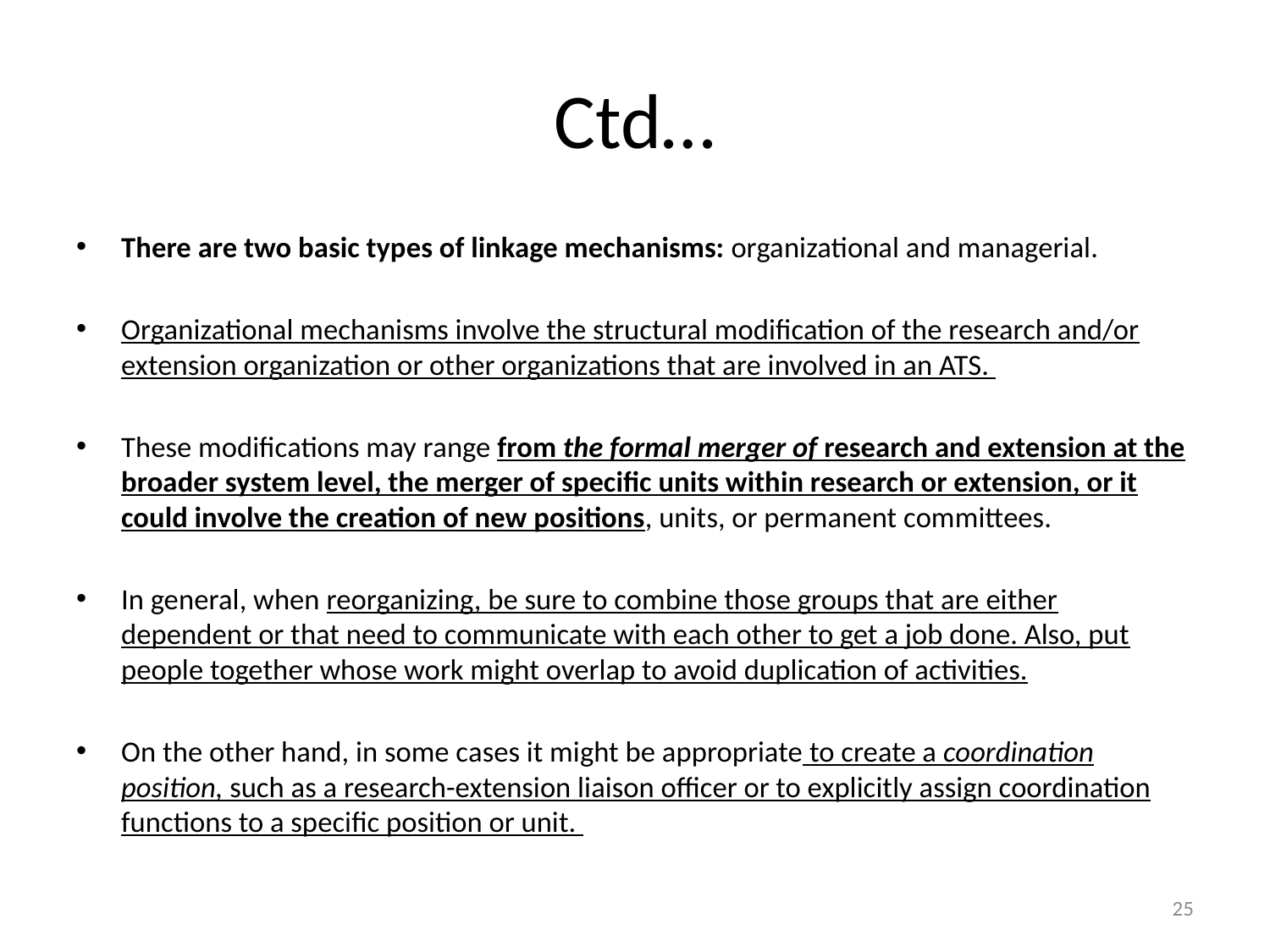

# Ctd…
There are two basic types of linkage mechanisms: organizational and managerial.

Organizational mechanisms involve the structural modification of the research and/or extension organization or other organizations that are involved in an ATS.

These modifications may range from the formal merger of research and extension at the broader system level, the merger of specific units within research or extension, or it could involve the creation of new positions, units, or permanent committees.

In general, when reorganizing, be sure to combine those groups that are either dependent or that need to communicate with each other to get a job done. Also, put people together whose work might overlap to avoid duplication of activities.

On the other hand, in some cases it might be appropriate to create a coordination position, such as a research-extension liaison officer or to explicitly assign coordination functions to a specific position or unit.

25